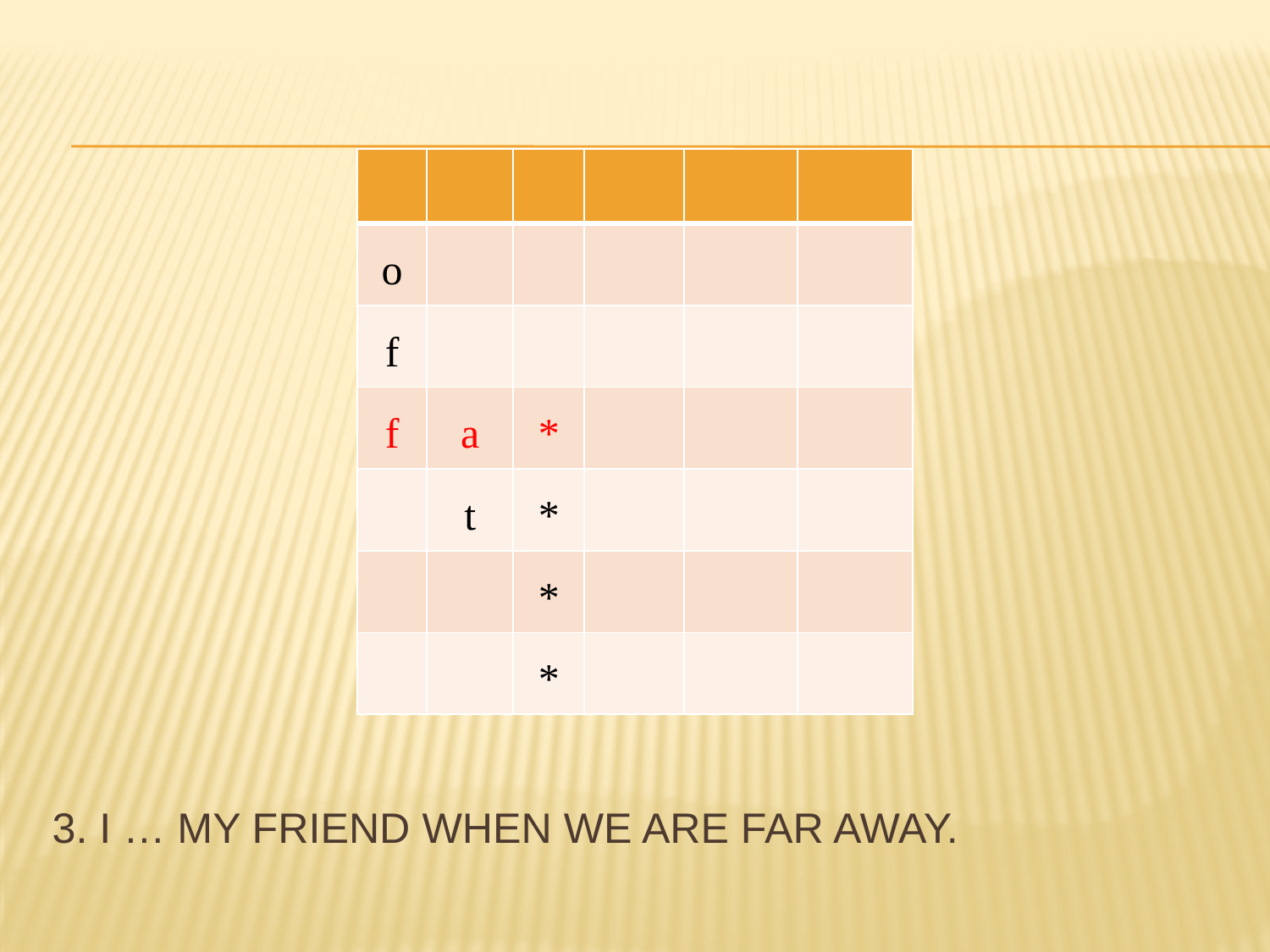

|  |  |  |  |  |  |
| --- | --- | --- | --- | --- | --- |
| o |  |  |  |  |  |
| f |  |  |  |  |  |
| f | a | \* |  |  |  |
|  | t | \* |  |  |  |
|  |  | \* |  |  |  |
|  |  | \* |  |  |  |
# 3. I … my friend when we are far away.